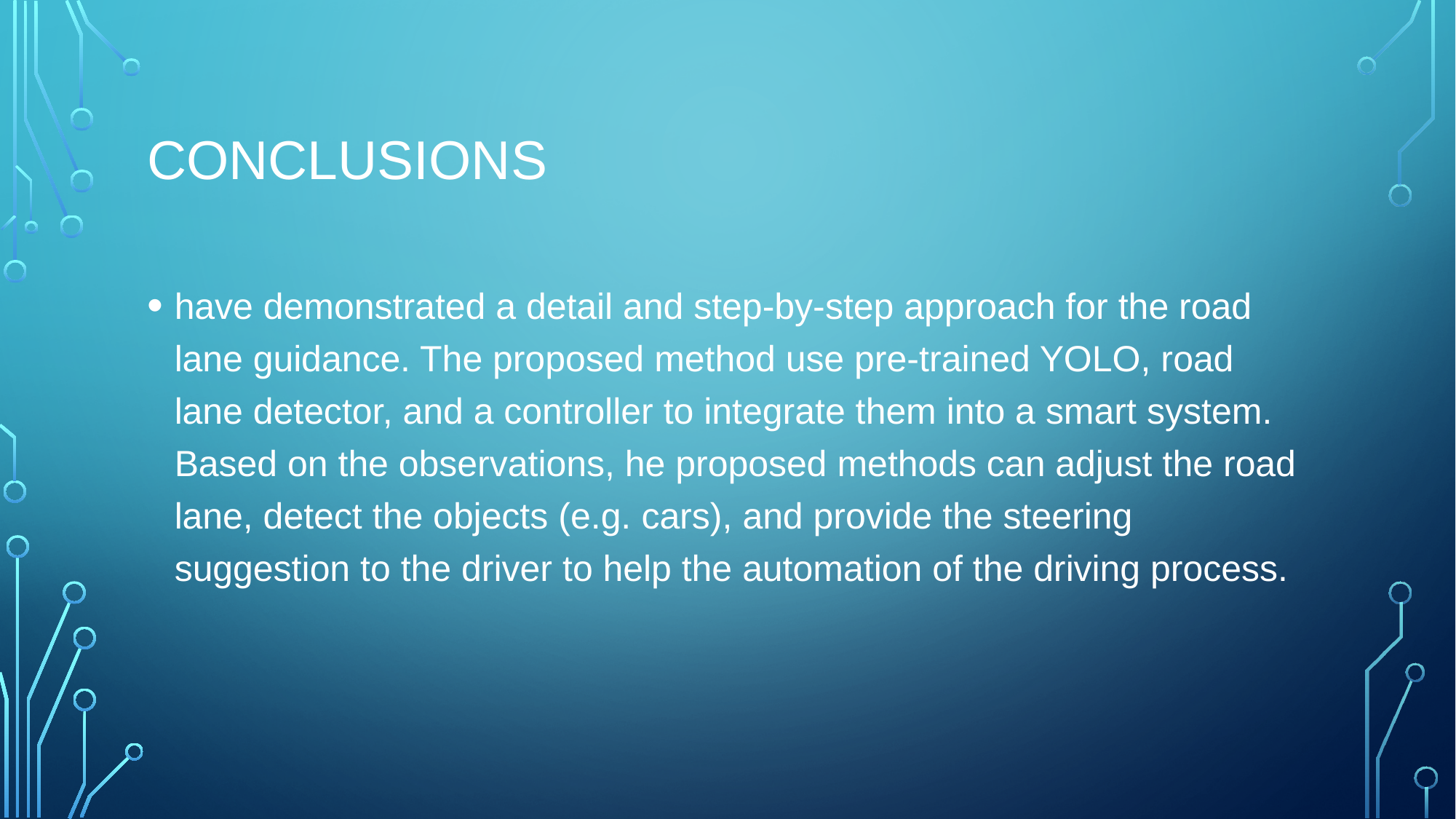

# CONCLUSIONS
have demonstrated a detail and step-by-step approach for the road lane guidance. The proposed method use pre-trained YOLO, road lane detector, and a controller to integrate them into a smart system. Based on the observations, he proposed methods can adjust the road lane, detect the objects (e.g. cars), and provide the steering suggestion to the driver to help the automation of the driving process.